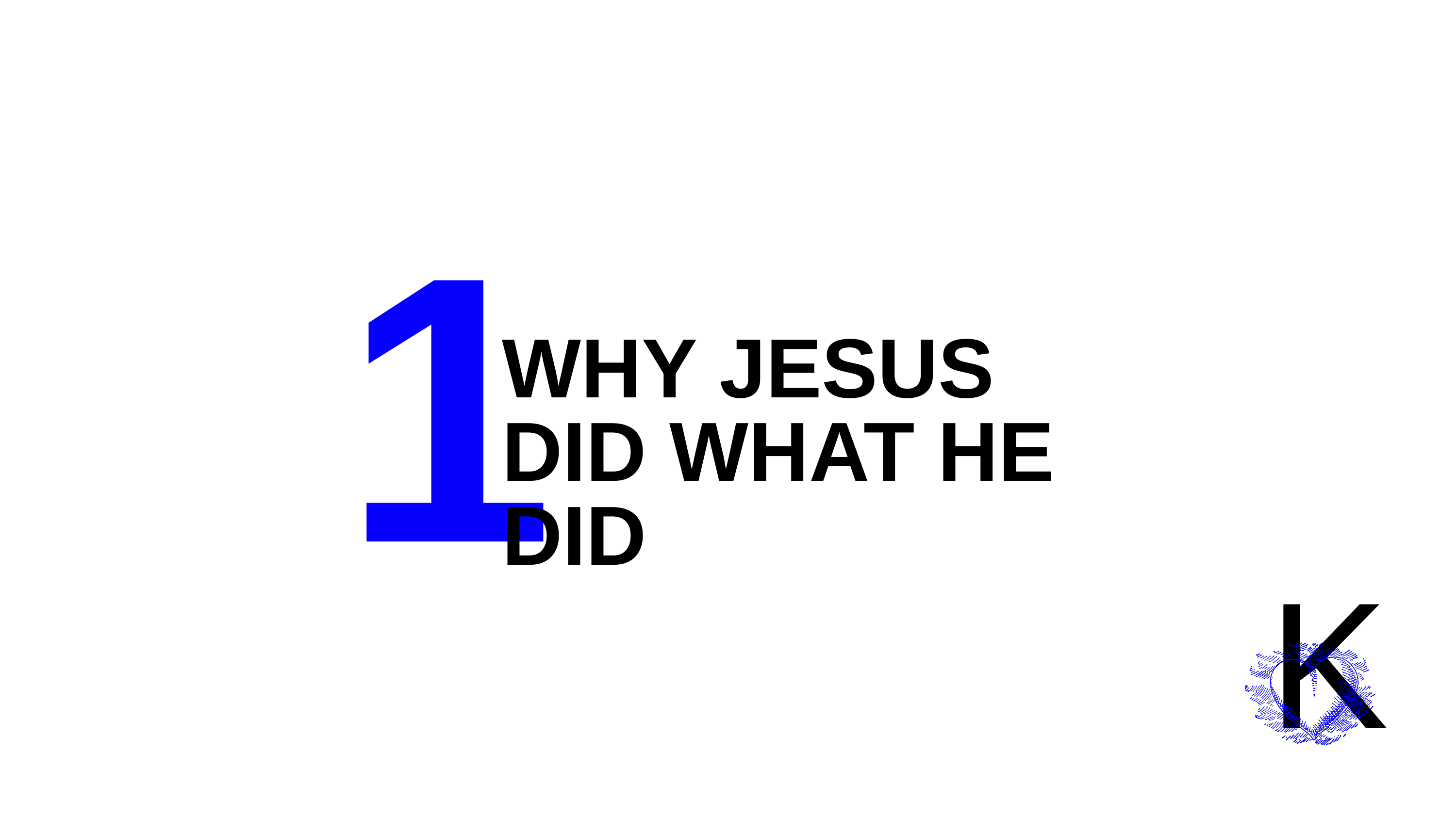

1
WHY JESUS DID WHAT HE DID
K